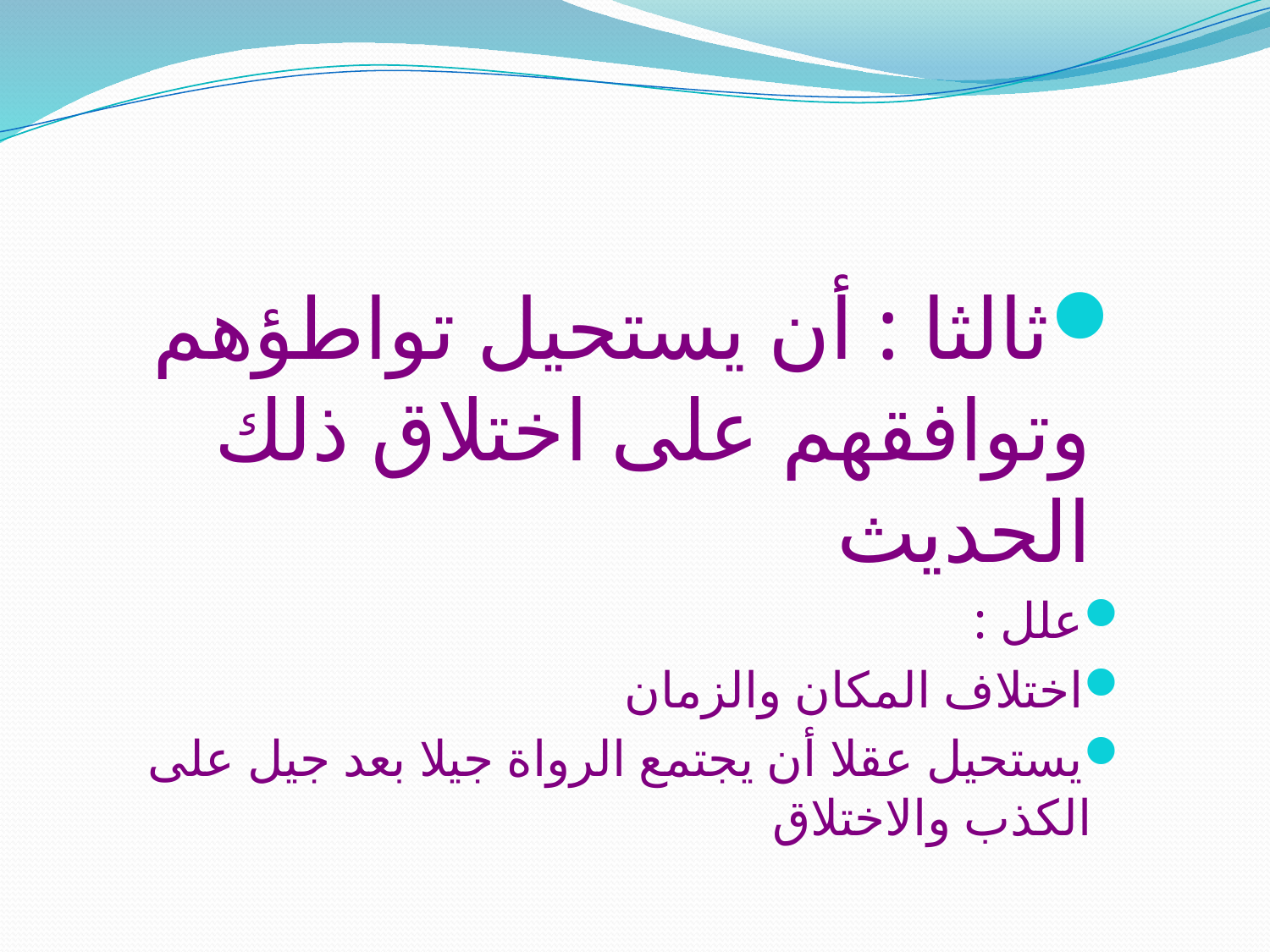

ثالثا : أن يستحيل تواطؤهم  وتوافقهم على اختلاق ذلك الحديث
علل :
اختلاف المكان والزمان
يستحيل عقلا أن يجتمع الرواة جيلا بعد جيل على الكذب والاختلاق